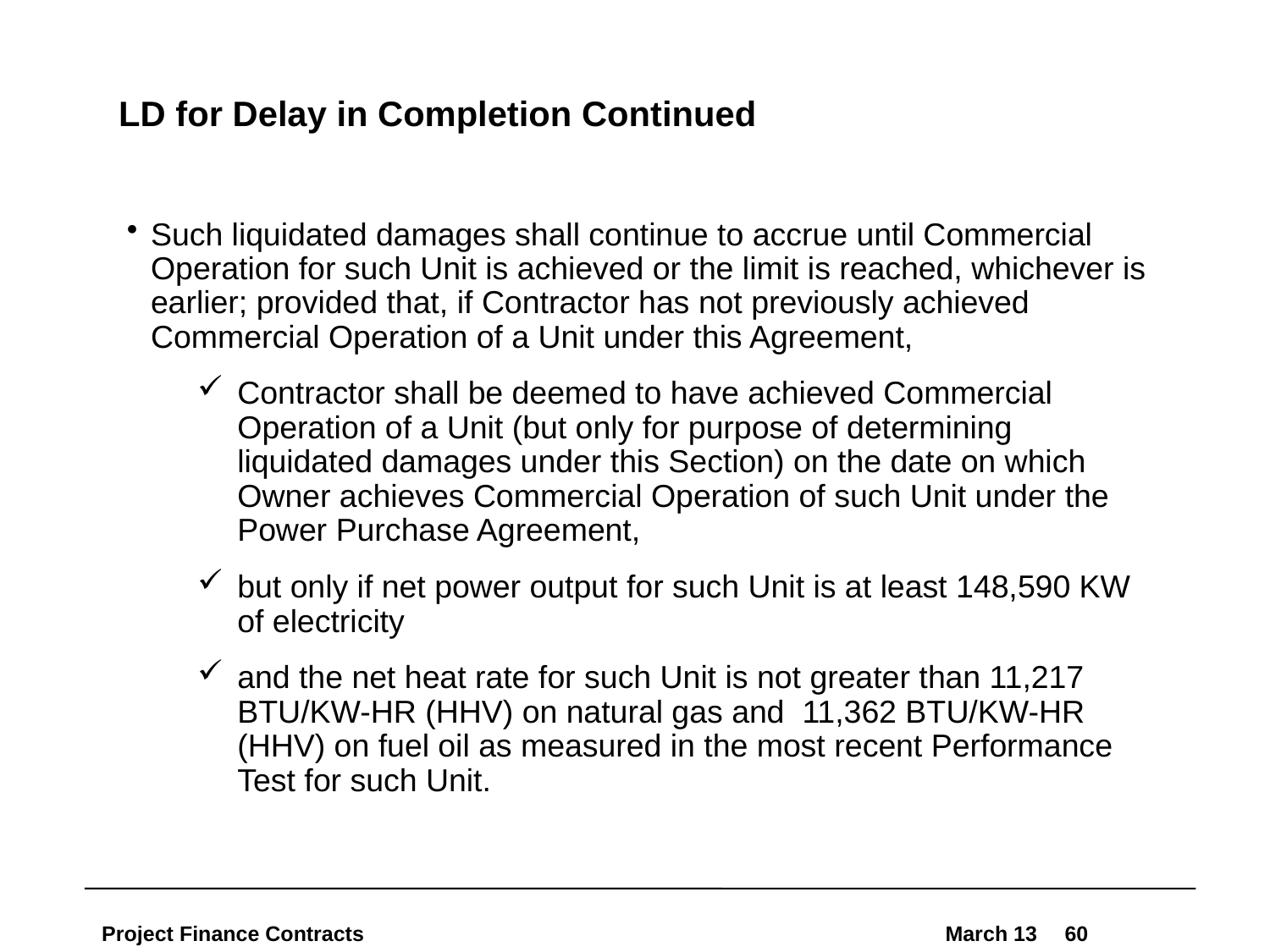

# LD for Delay in Completion Continued
Such liquidated damages shall continue to accrue until Commercial Operation for such Unit is achieved or the limit is reached, whichever is earlier; provided that, if Contractor has not previously achieved Commercial Operation of a Unit under this Agreement,
Contractor shall be deemed to have achieved Commercial Operation of a Unit (but only for purpose of determining liquidated damages under this Section) on the date on which Owner achieves Commercial Operation of such Unit under the Power Purchase Agreement,
but only if net power output for such Unit is at least 148,590 KW of electricity
and the net heat rate for such Unit is not greater than 11,217 BTU/KW-HR (HHV) on natural gas and  11,362 BTU/KW-HR (HHV) on fuel oil as measured in the most recent Performance Test for such Unit.